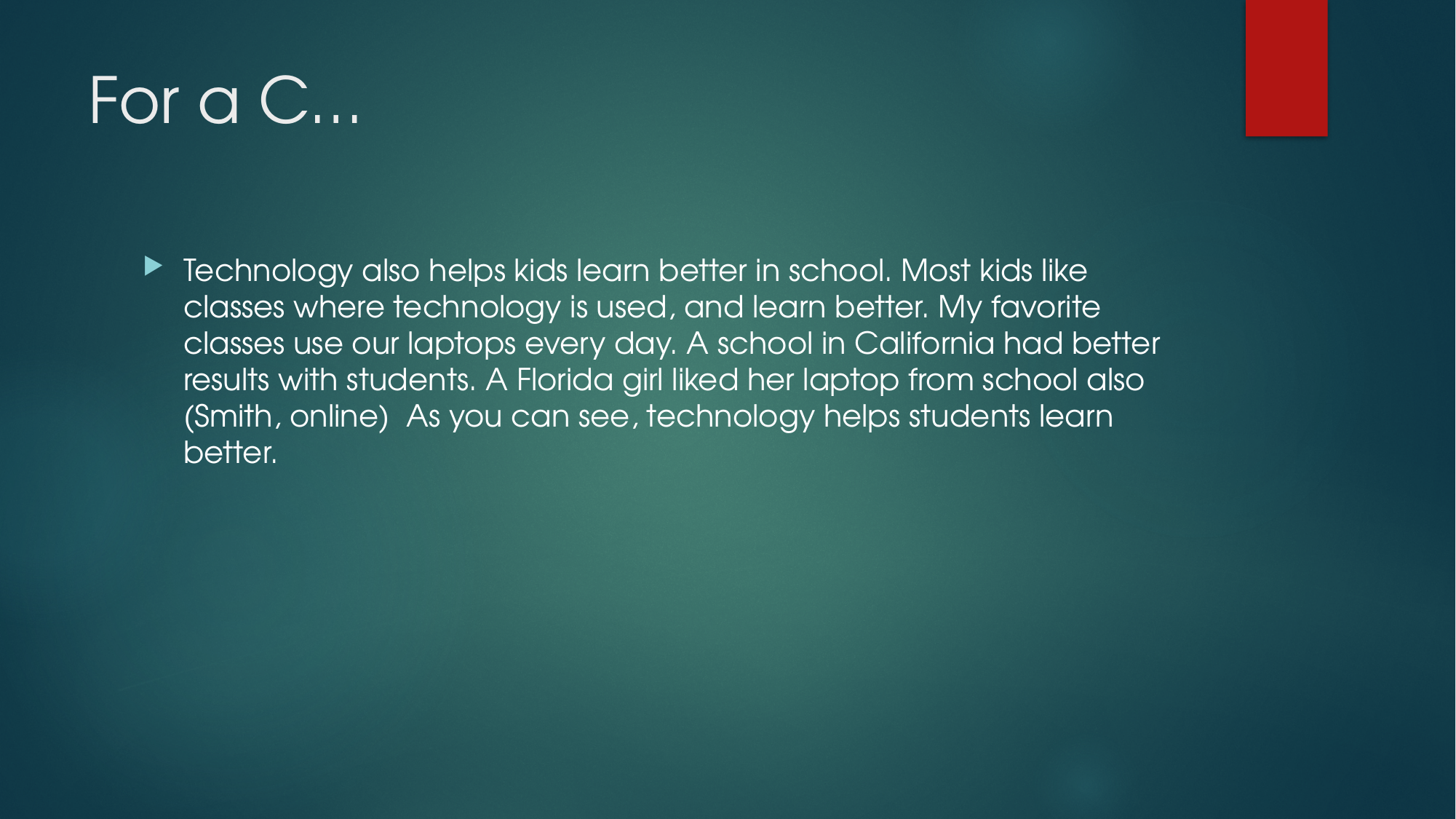

# For a C…
Technology also helps kids learn better in school. Most kids like classes where technology is used, and learn better. My favorite classes use our laptops every day. A school in California had better results with students. A Florida girl liked her laptop from school also (Smith, online)  As you can see, technology helps students learn better.